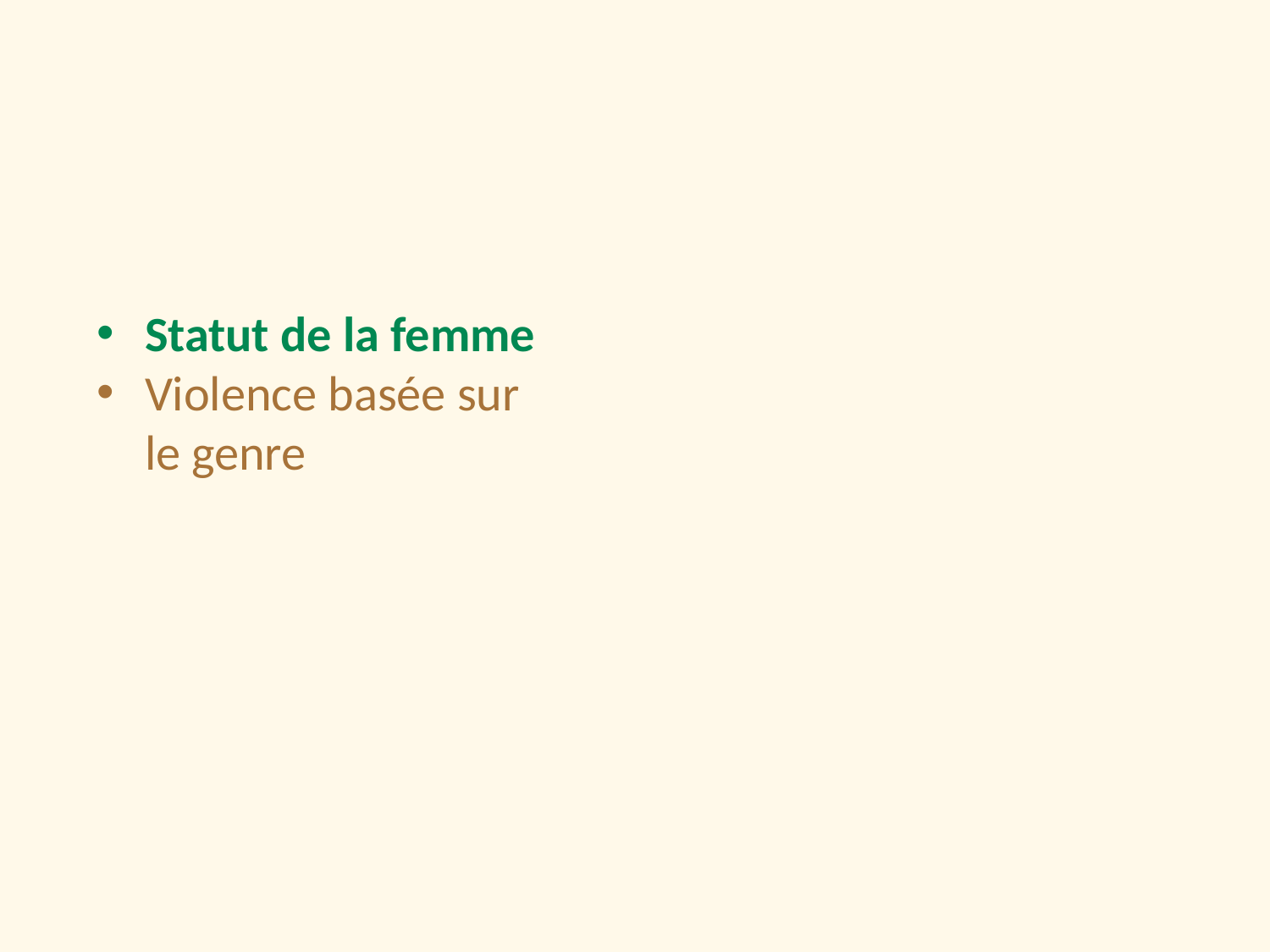

Statut de la femme
Violence basée sur le genre